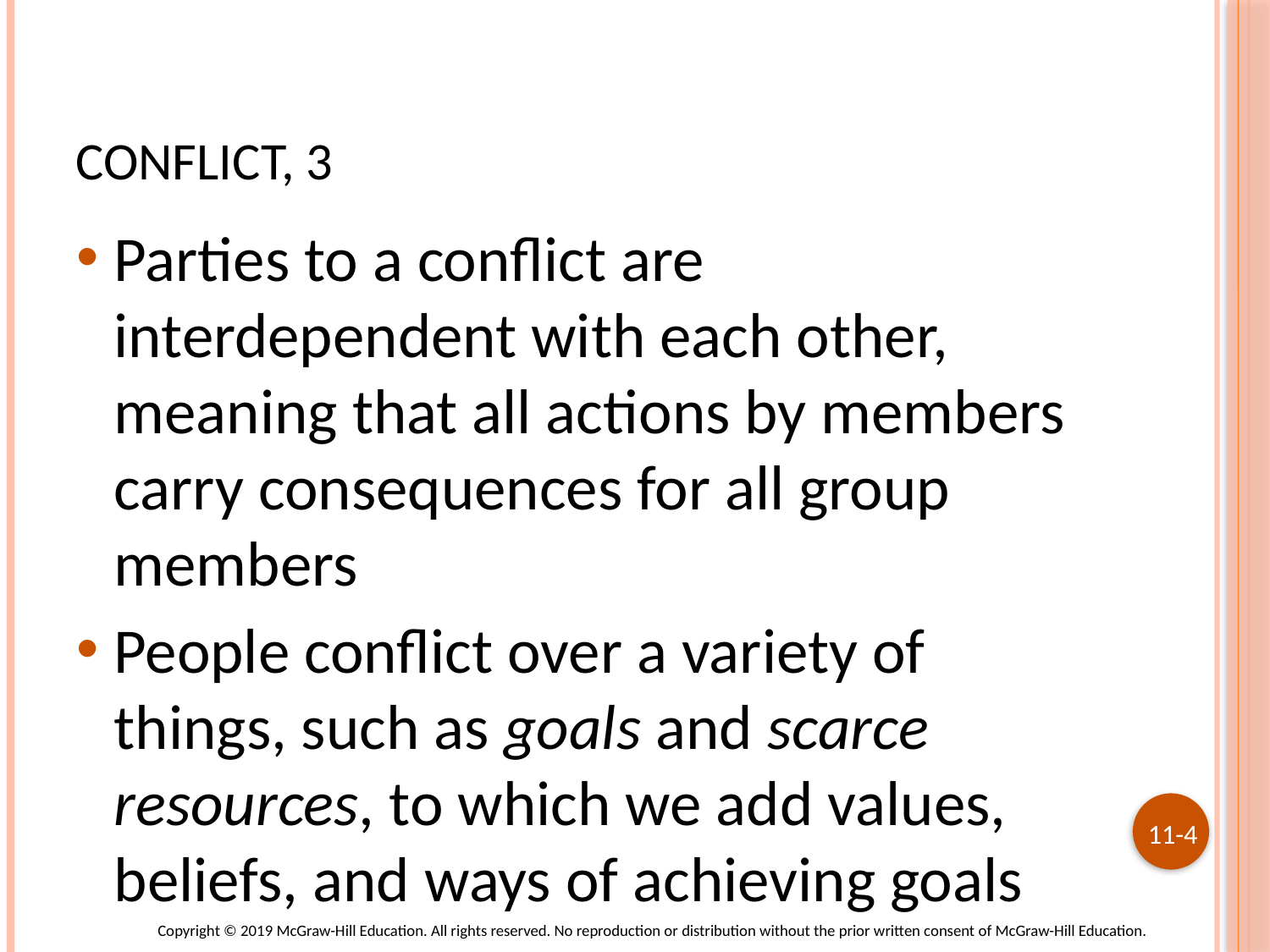

# Conflict, 3
Parties to a conflict are interdependent with each other, meaning that all actions by members carry consequences for all group members
People conflict over a variety of things, such as goals and scarce resources, to which we add values, beliefs, and ways of achieving goals